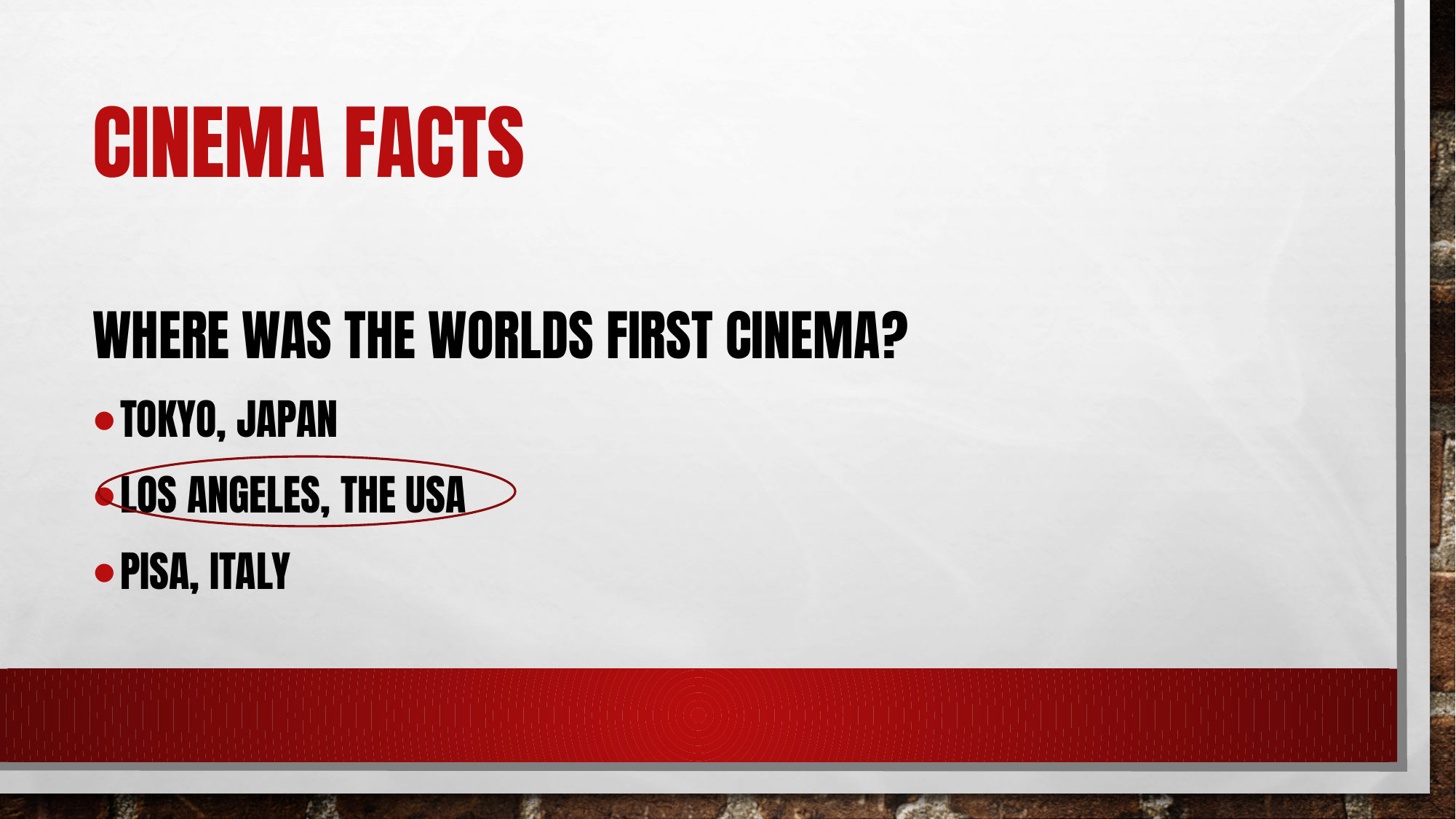

# Cinema facts
Where was the worlds first cinema?
Tokyo, Japan
Los Angeles, The USA
Pisa, Italy